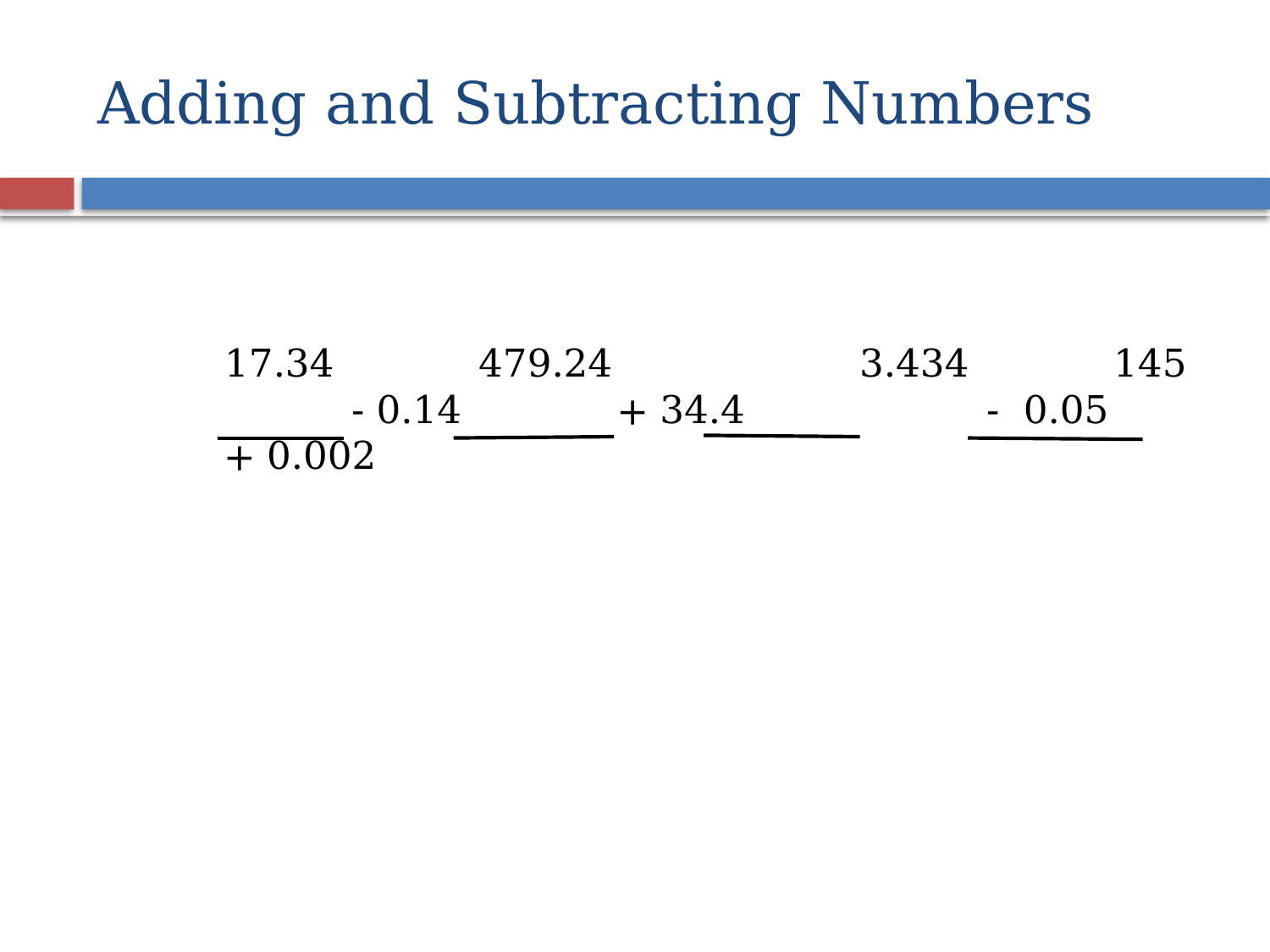

# Adding and Subtracting Numbers

	17.34		479.24		3.434		145		- 0.14	         	 + 34.4		-  0.05	 	+ 0.002